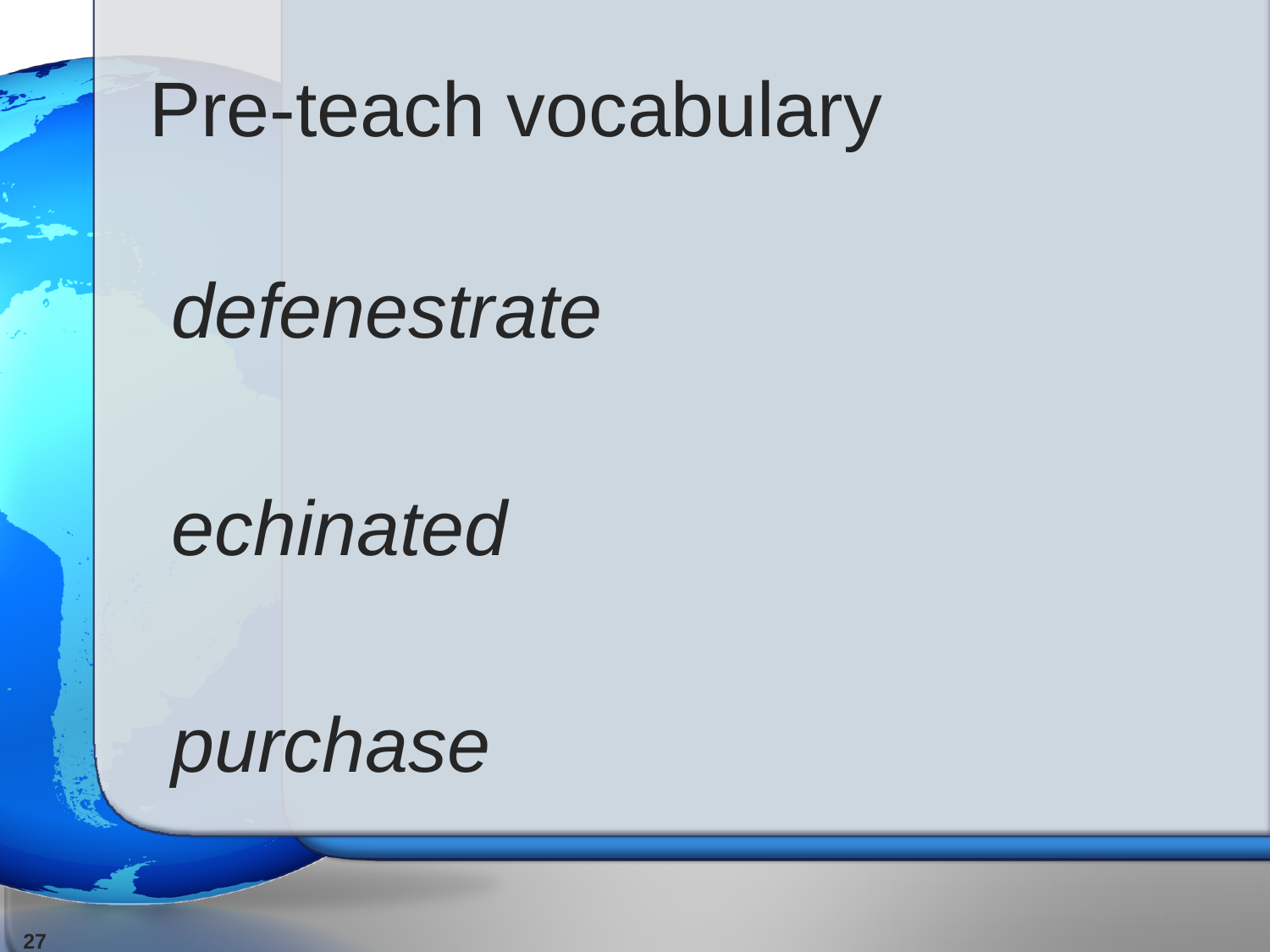

# Pre-teach vocabulary
defenestrate

echinated

purchase
27